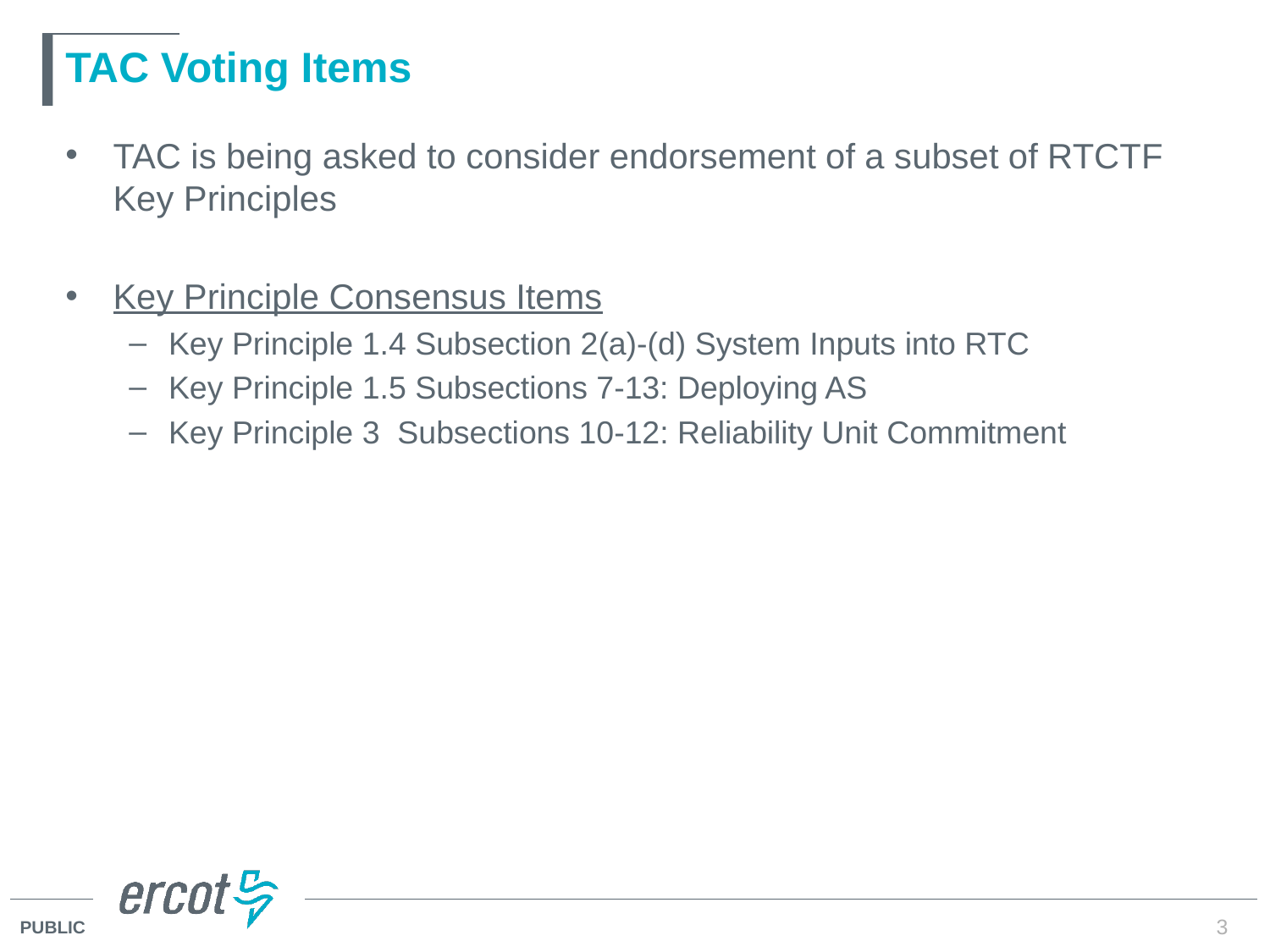

# TAC Voting Items
TAC is being asked to consider endorsement of a subset of RTCTF Key Principles

Key Principle Consensus Items
Key Principle 1.4 Subsection 2(a)-(d) System Inputs into RTC
Key Principle 1.5 Subsections 7-13: Deploying AS
Key Principle 3  Subsections 10-12: Reliability Unit Commitment

3